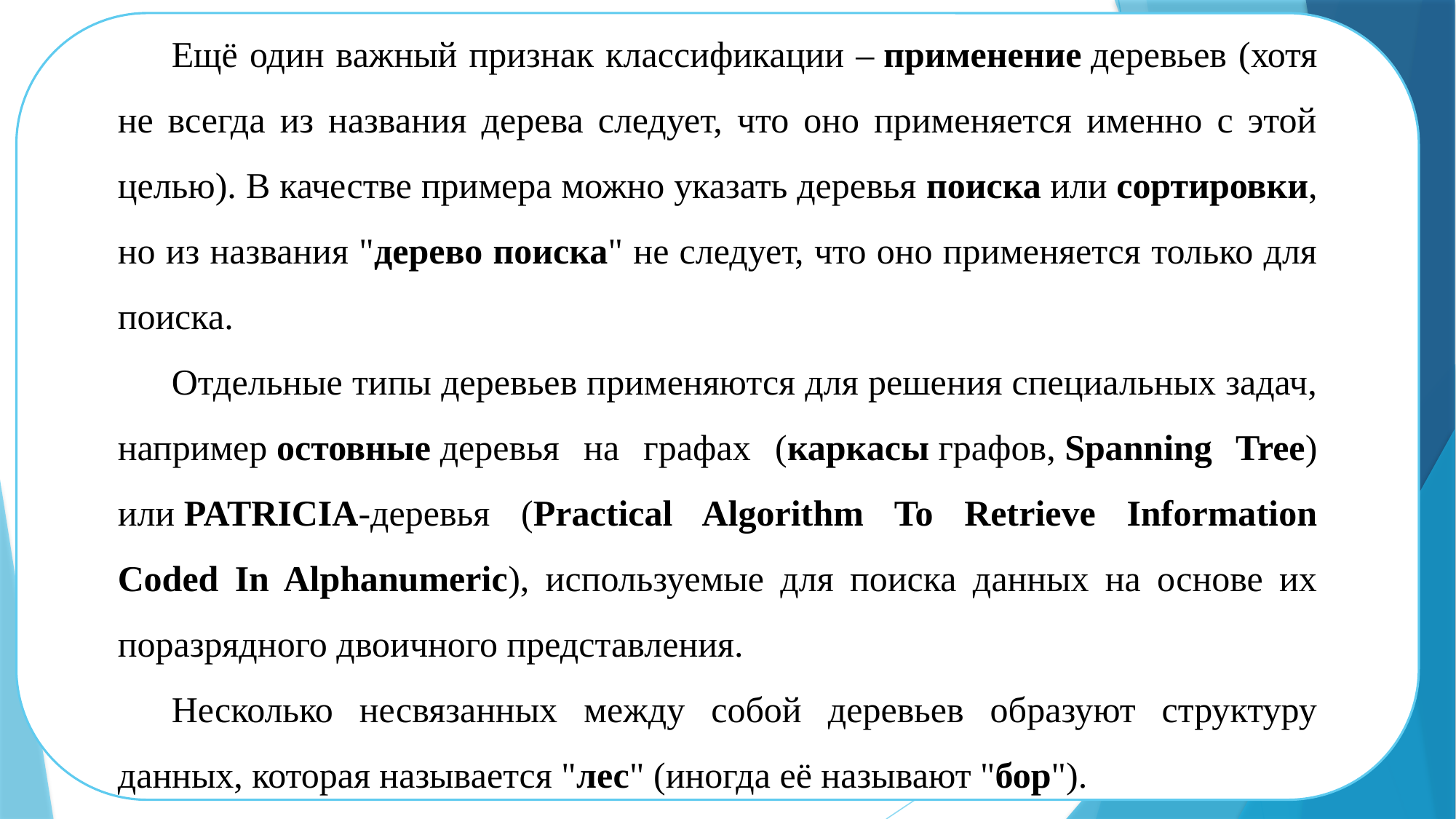

Ещё один важный признак классификации – применение деревьев (хотя не всегда из названия дерева следует, что оно применяется именно с этой целью). В качестве примера можно указать деревья поиска или сортировки, но из названия "дерево поиска" не следует, что оно применяется только для поиска.
Отдельные типы деревьев применяются для решения специальных задач, например остовные деревья на графах (каркасы графов, Spanning Tree) или PATRICIA-деревья (Practical Algorithm To Retrieve Information Coded In Alphanumeric), используемые для поиска данных на основе их поразрядного двоичного представления.
Несколько несвязанных между собой деревьев образуют структуру данных, которая называется "лес" (иногда её называют "бор").